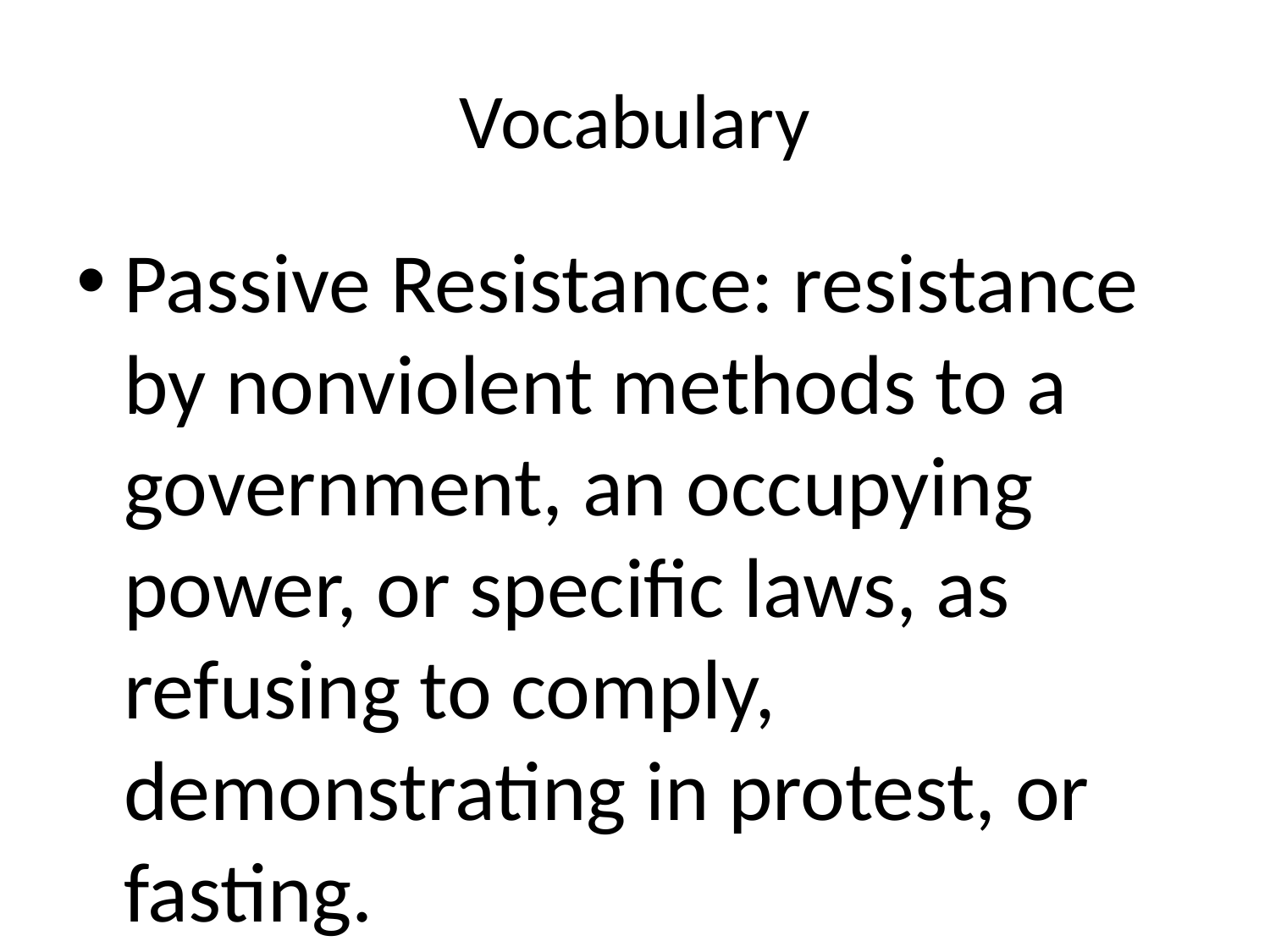

# Vocabulary
Passive Resistance: resistance by nonviolent methods to a government, an occupying power, or specific laws, as refusing to comply, demonstrating in protest, or fasting.